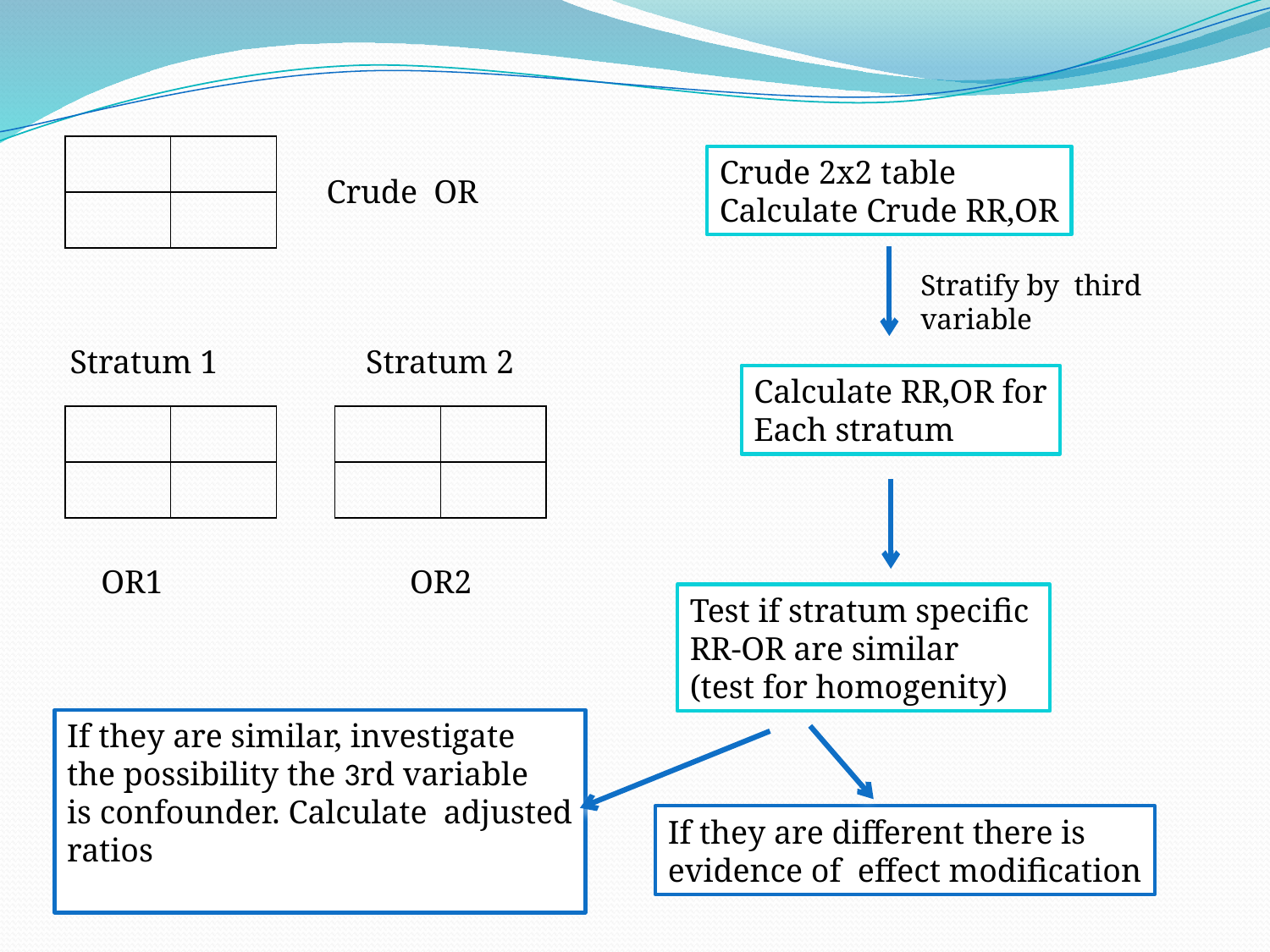

|  |  |
| --- | --- |
|  |  |
Crude 2x2 table
Calculate Crude RR,OR
Crude  OR
Stratify by  third variable
Stratum 1                  Stratum 2
Calculate RR,OR for
Each stratum
|  |  |
| --- | --- |
|  |  |
|  |  |
| --- | --- |
|  |  |
OR1                              OR2
Test if stratum specific
RR-OR are similar
(test for homogenity)
If they are similar, investigate
the possibility the 3rd variable
is confounder. Calculate  adjusted
ratios

If they are different there is
evidence of  effect modification